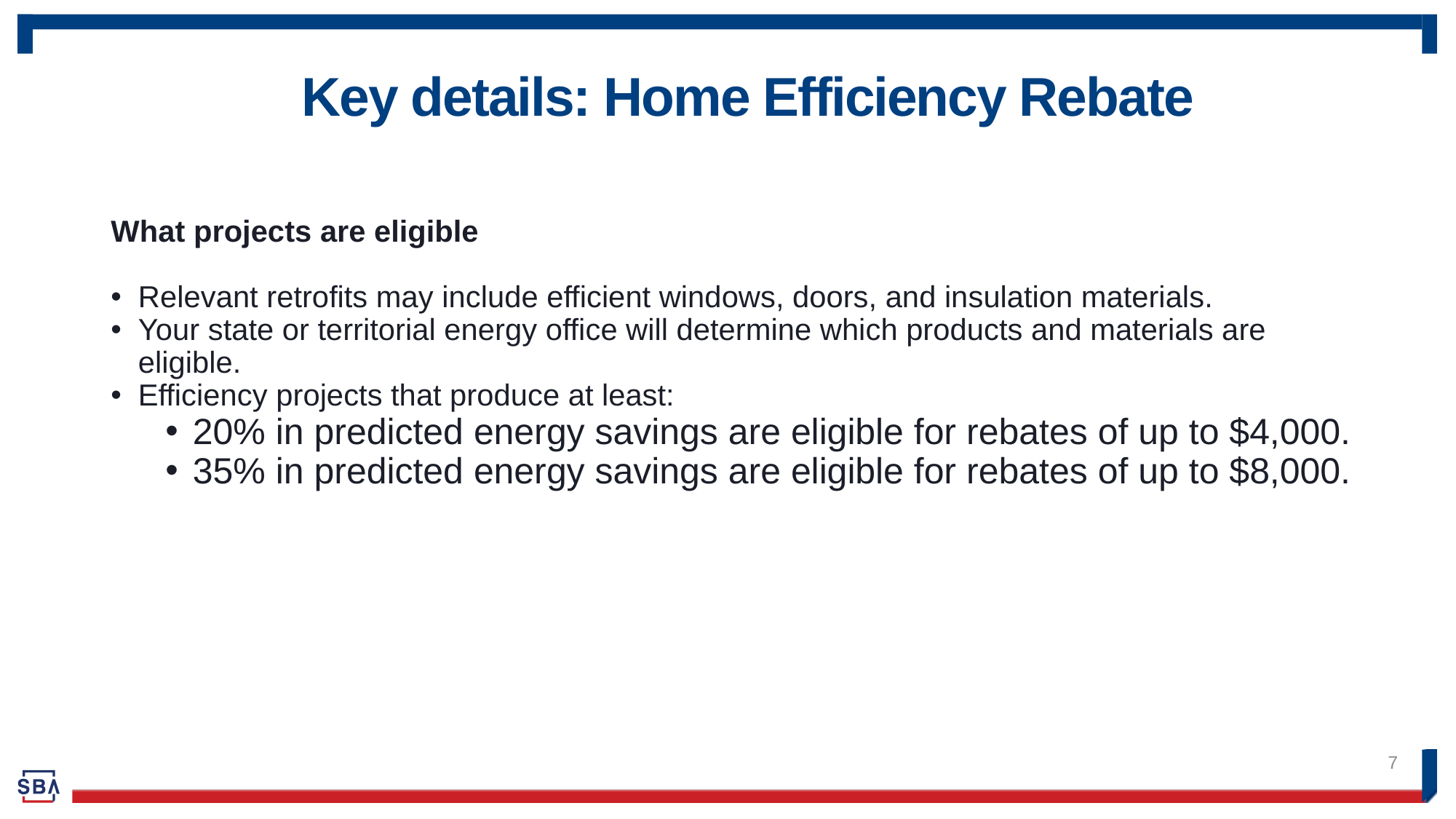

# Key details: Home Efficiency Rebate
What projects are eligible

Relevant retrofits may include efficient windows, doors, and insulation materials.
Your state or territorial energy office will determine which products and materials are eligible.
Efficiency projects that produce at least:
20% in predicted energy savings are eligible for rebates of up to $4,000.
35% in predicted energy savings are eligible for rebates of up to $8,000.

7